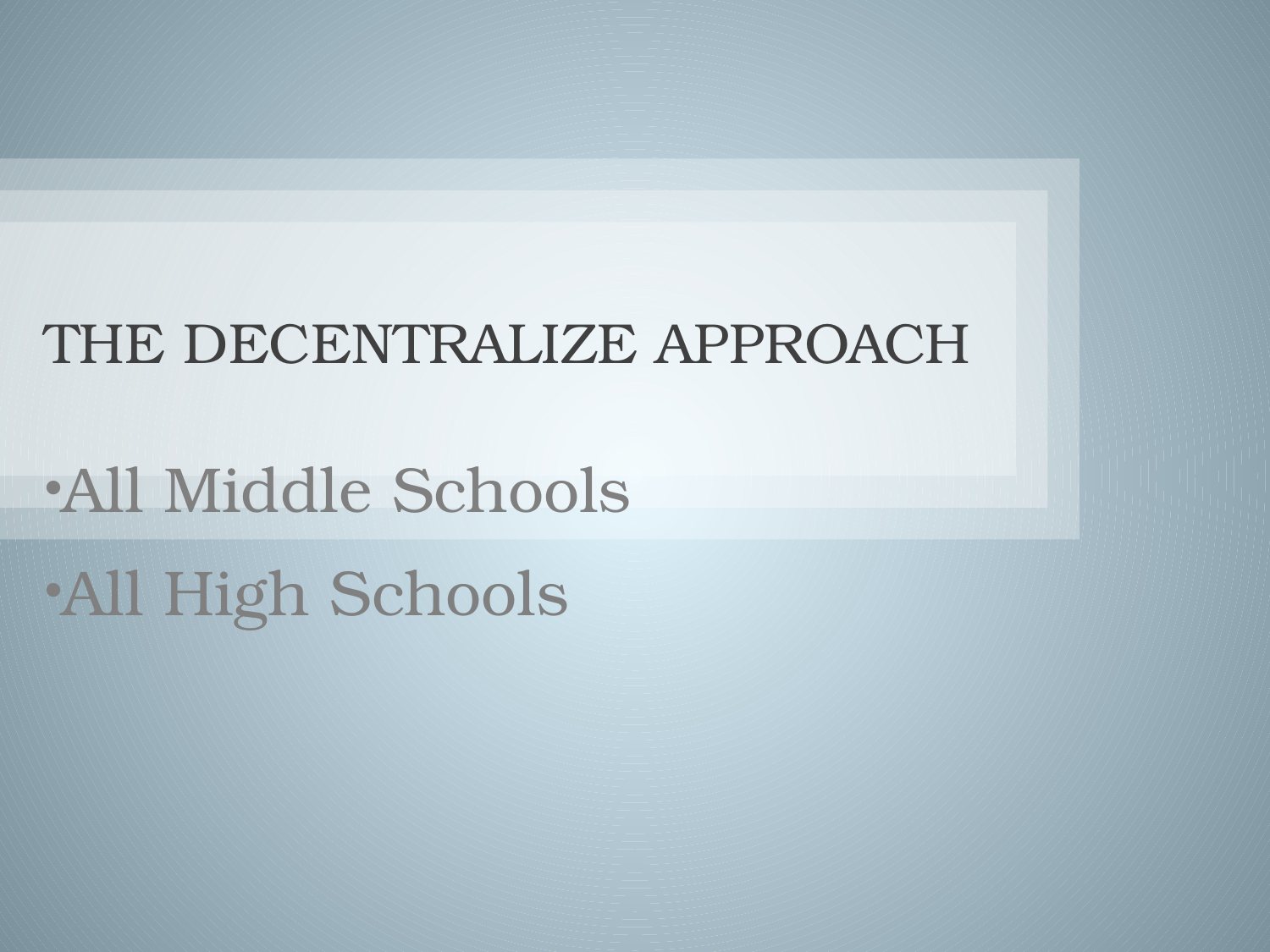

# THE DECENTRALIZE APPROACH

All Middle Schools
All High Schools